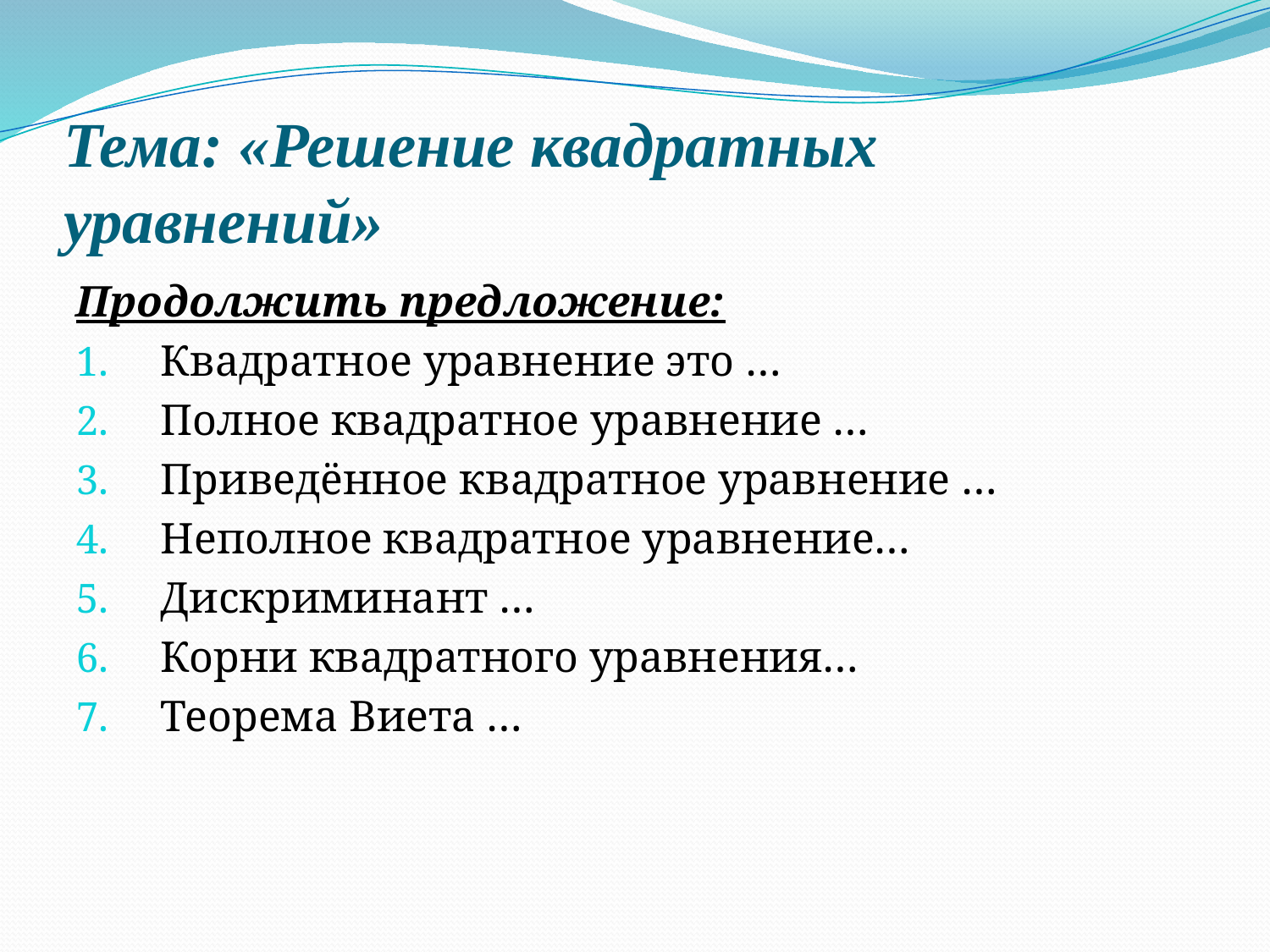

# Тема: «Решение квадратных уравнений»
Продолжить предложение:
Квадратное уравнение это …
Полное квадратное уравнение …
Приведённое квадратное уравнение …
Неполное квадратное уравнение…
Дискриминант …
Корни квадратного уравнения…
Теорема Виета …